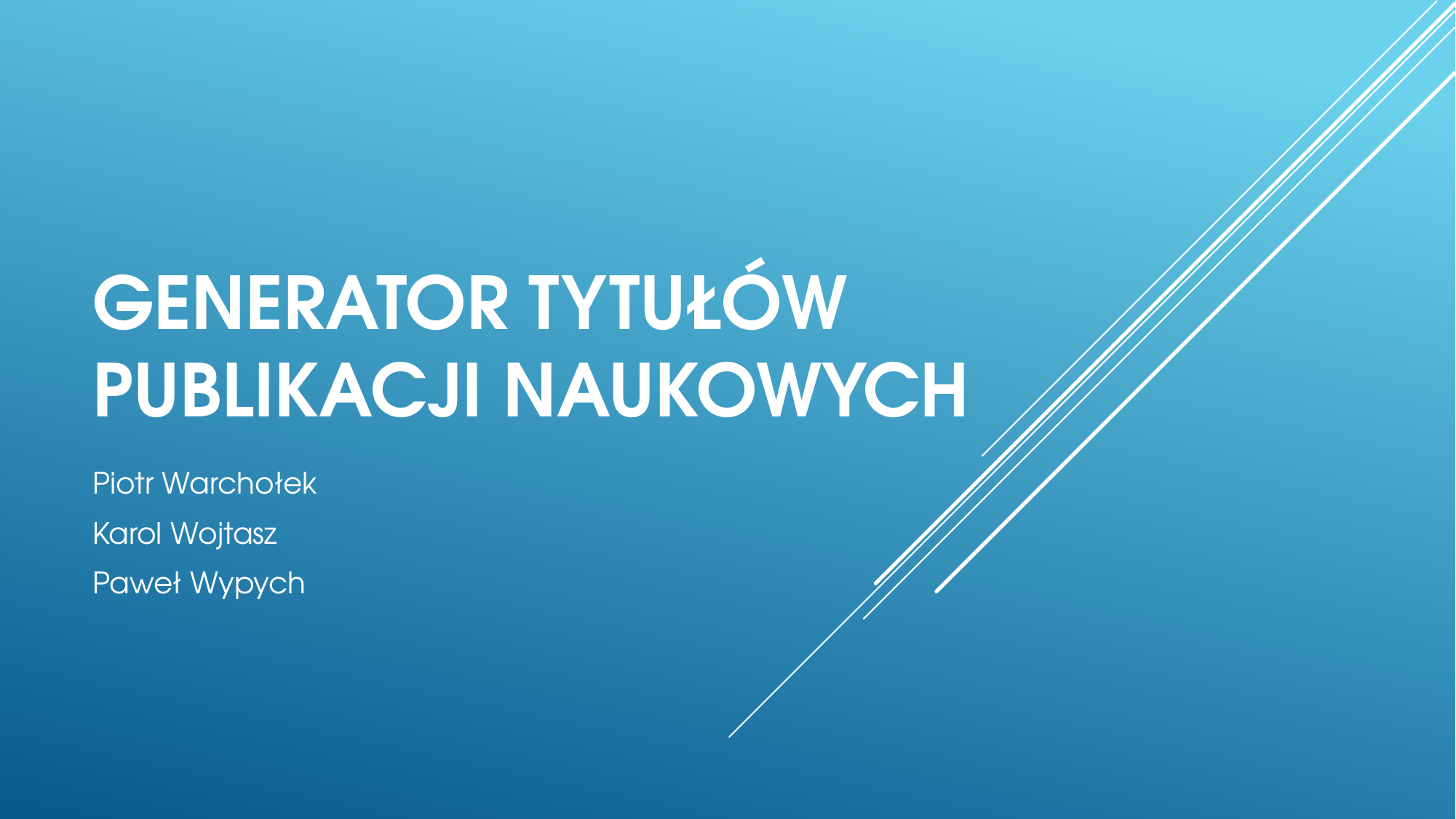

# Generator tytułów publikacji naukowych
Piotr Warchołek
Karol Wojtasz
Paweł Wypych